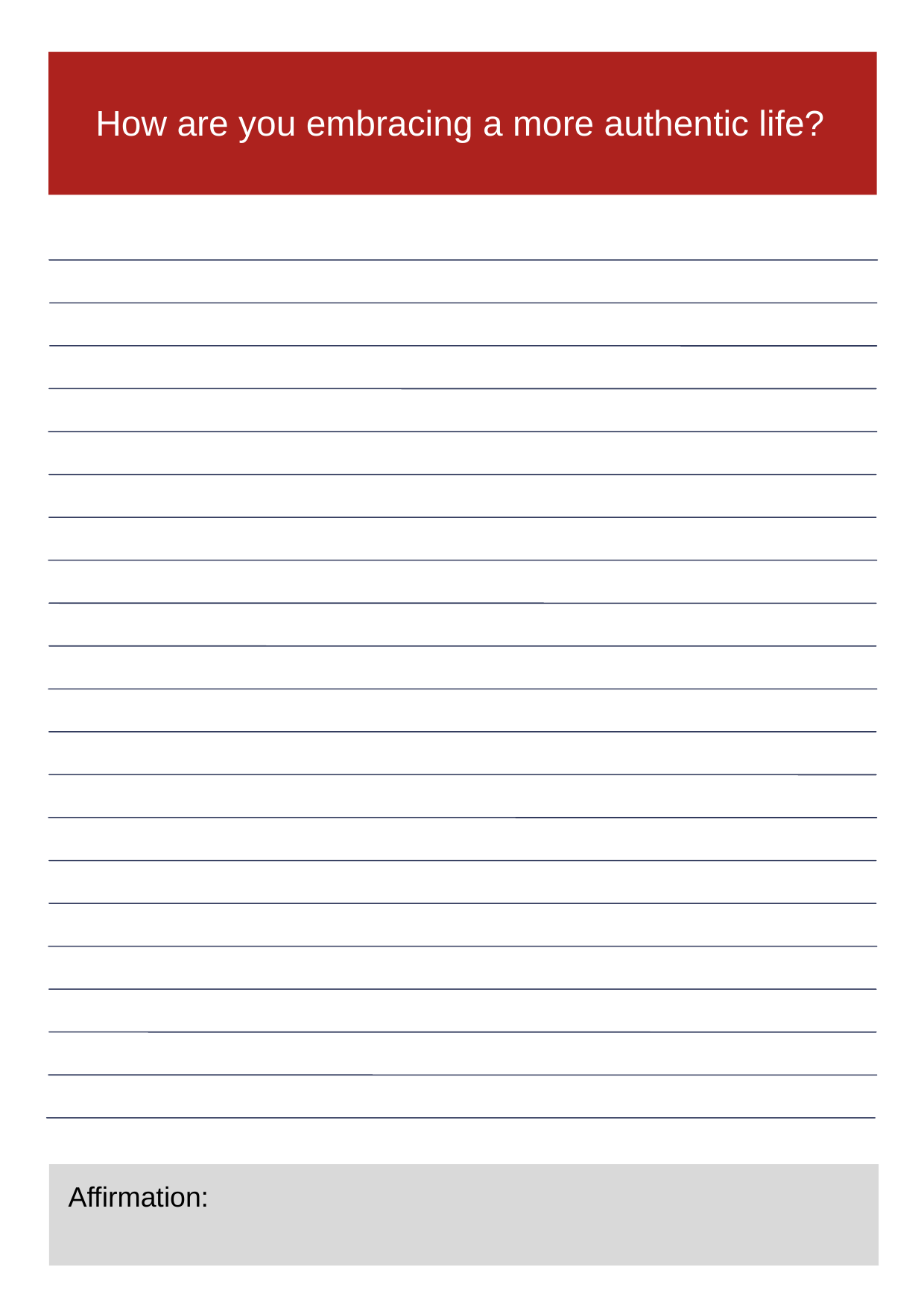

How are you embracing a more authentic life?

Affirmation: